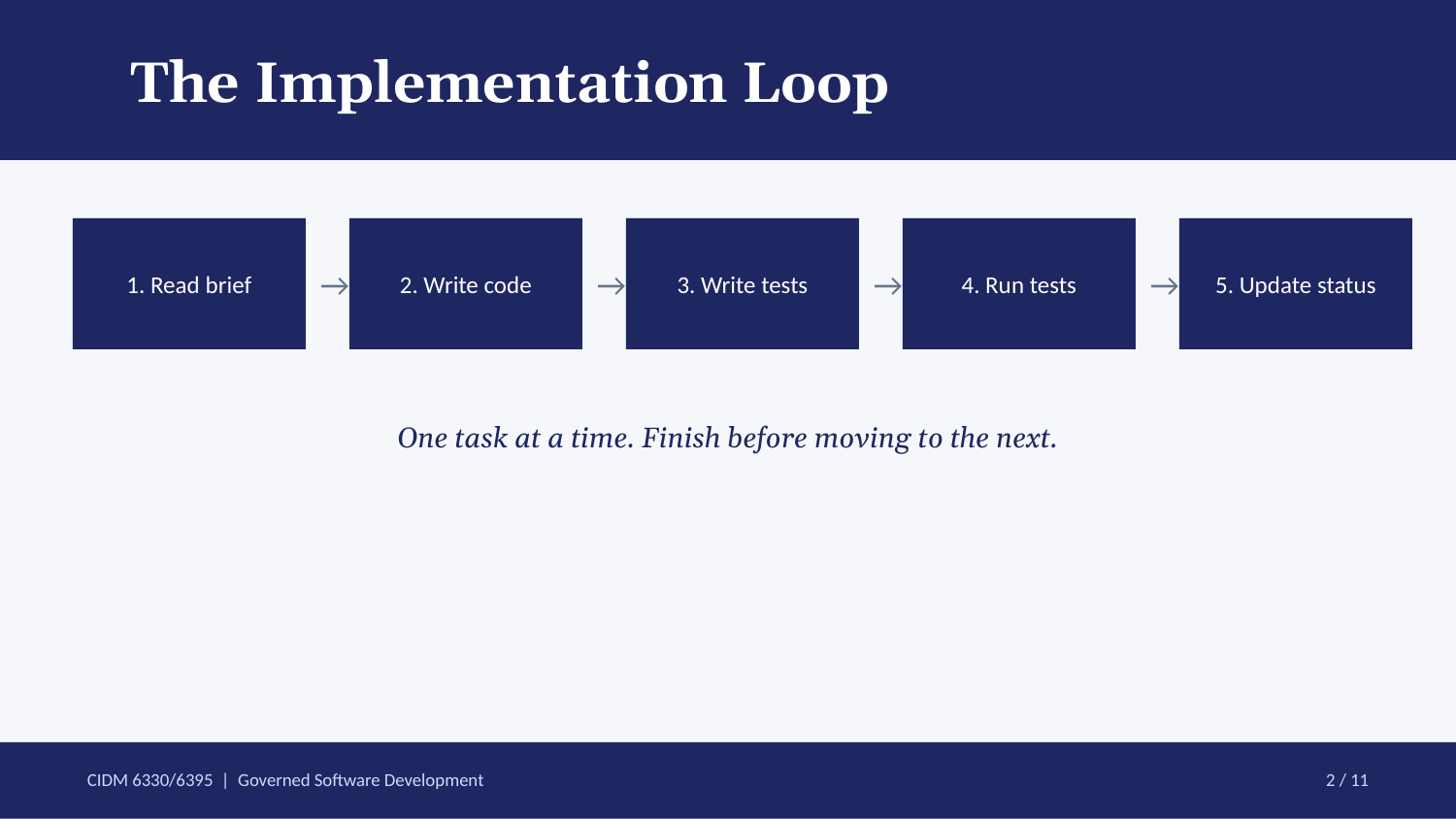

The Implementation Loop

1. Read brief

2. Write code

3. Write tests

4. Run tests

5. Update status
→
→
→
→
One task at a time. Finish before moving to the next.

CIDM 6330/6395  |  Governed Software Development
2 / 11